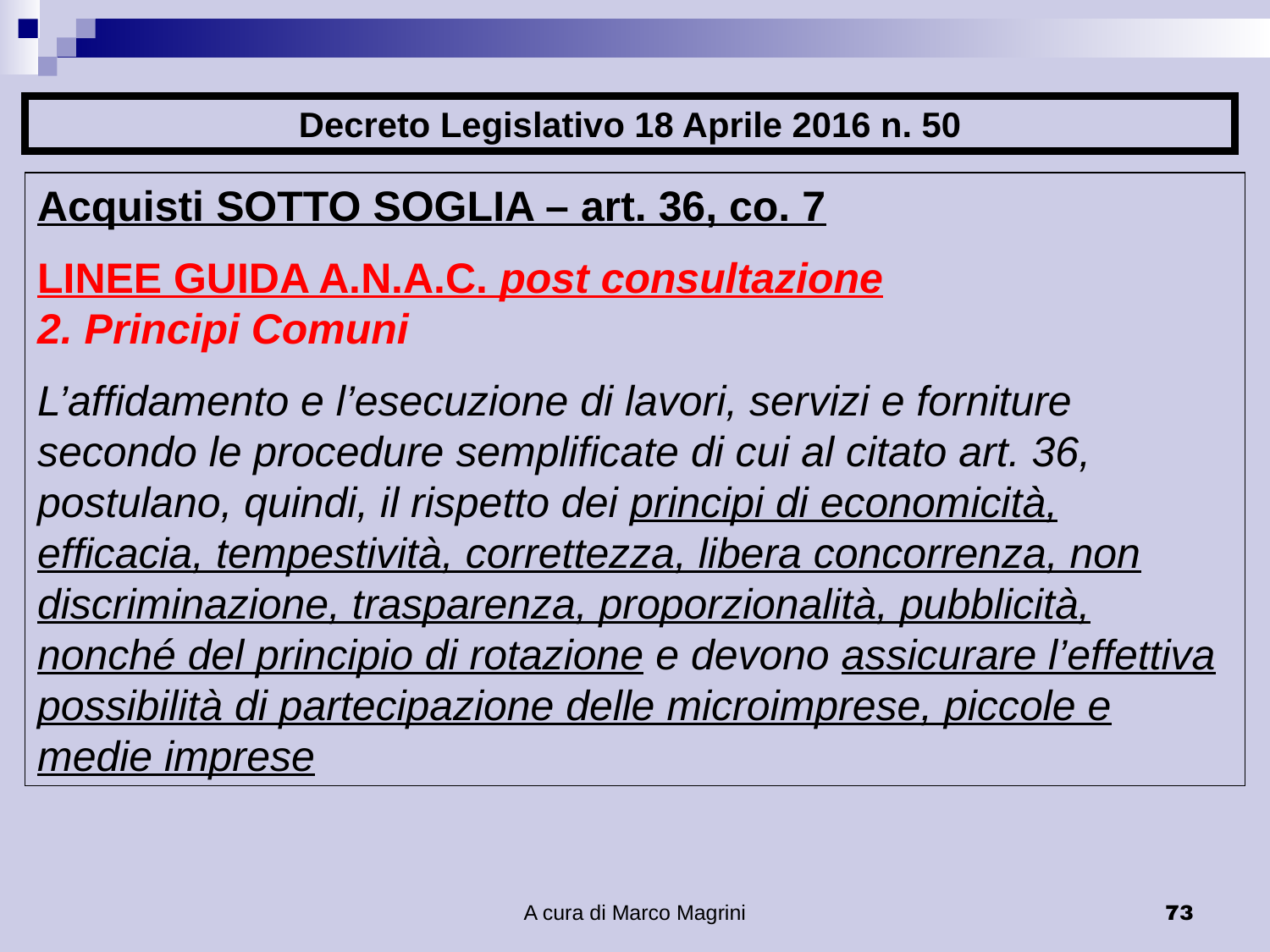

Decreto Legislativo 18 Aprile 2016 n. 50
Acquisti SOTTO SOGLIA – art. 36, co. 7

LINEE GUIDA A.N.A.C. post consultazione
2. Principi Comuni

L’affidamento e l’esecuzione di lavori, servizi e forniture secondo le procedure semplificate di cui al citato art. 36, postulano, quindi, il rispetto dei principi di economicità, efficacia, tempestività, correttezza, libera concorrenza, non discriminazione, trasparenza, proporzionalità, pubblicità, nonché del principio di rotazione e devono assicurare l’effettiva possibilità di partecipazione delle microimprese, piccole e medie imprese

A cura di Marco Magrini
73